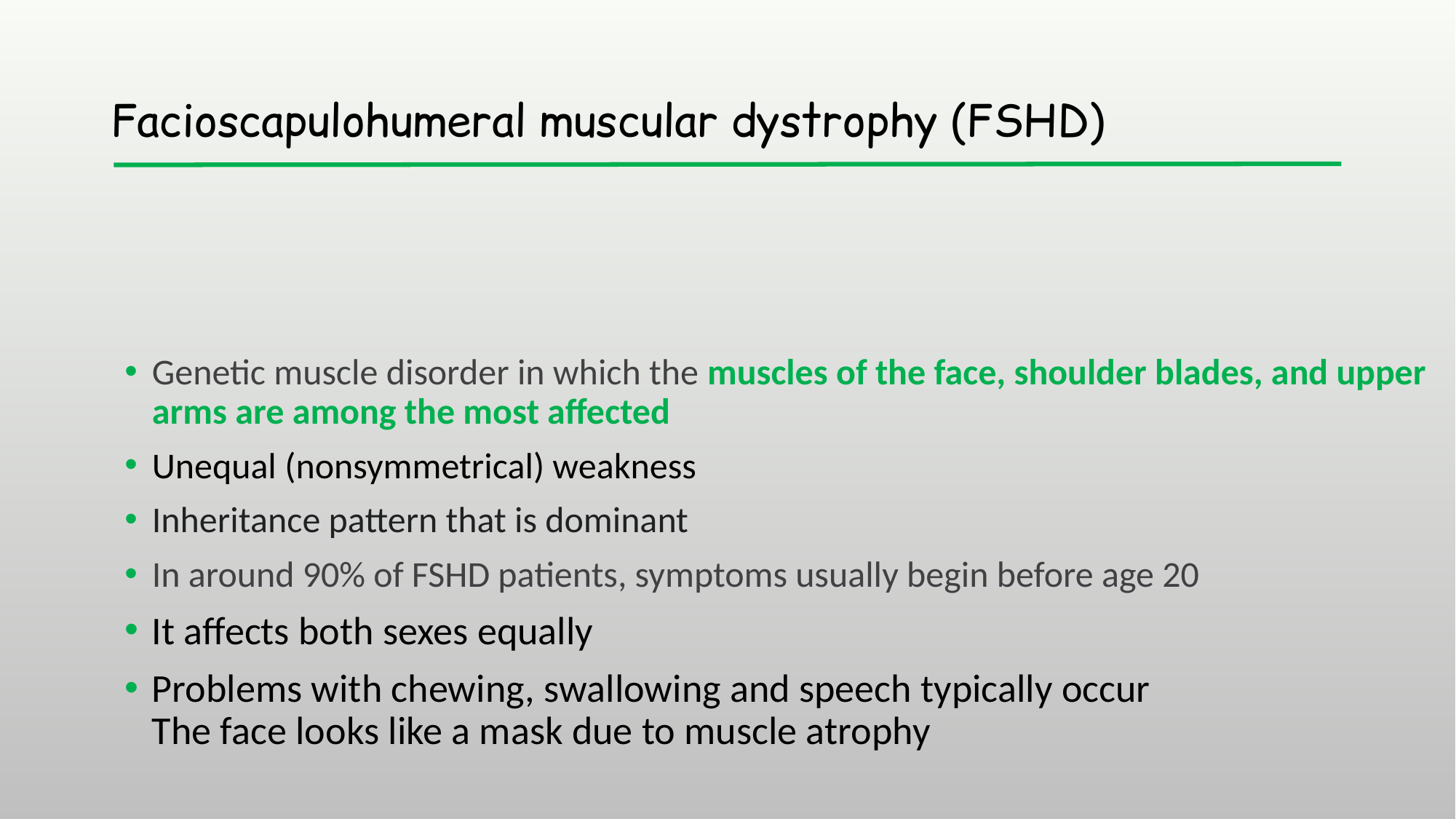

# Facioscapulohumeral muscular dystrophy (FSHD)

Genetic muscle disorder in which the muscles of the face, shoulder blades, and upper arms are among the most affected
Unequal (nonsymmetrical) weakness
Inheritance pattern that is dominant
In around 90% of FSHD patients, symptoms usually begin before age 20
It affects both sexes equally
Problems with chewing, swallowing and speech typically occur
The face looks like a mask due to muscle atrophy